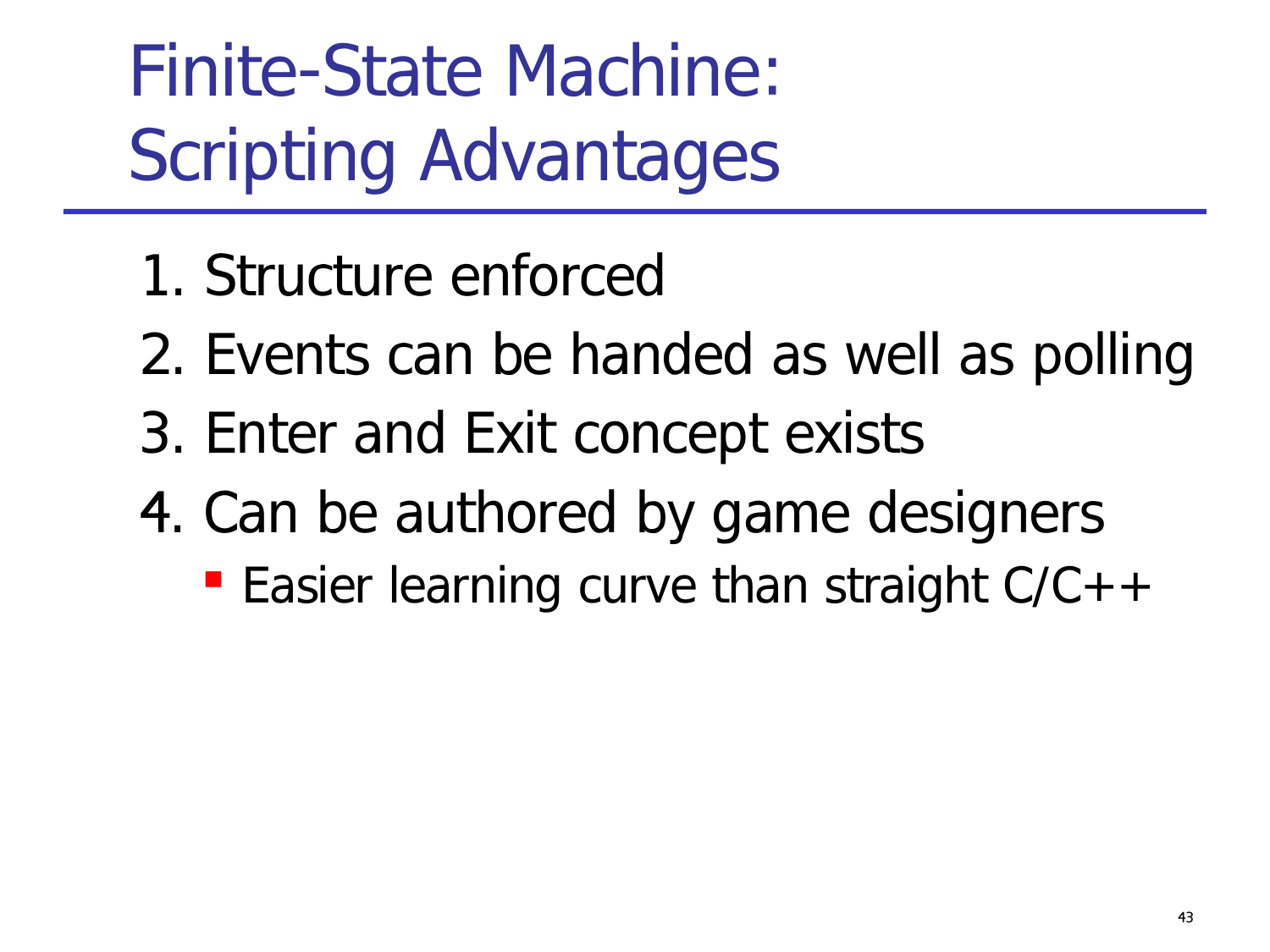

# Finite-State Machine: Scripting Advantages
1. Structure enforced
2. Events can be handed as well as polling
3. Enter and Exit concept exists
4. Can be authored by game designers
Easier learning curve than straight C/C++
43